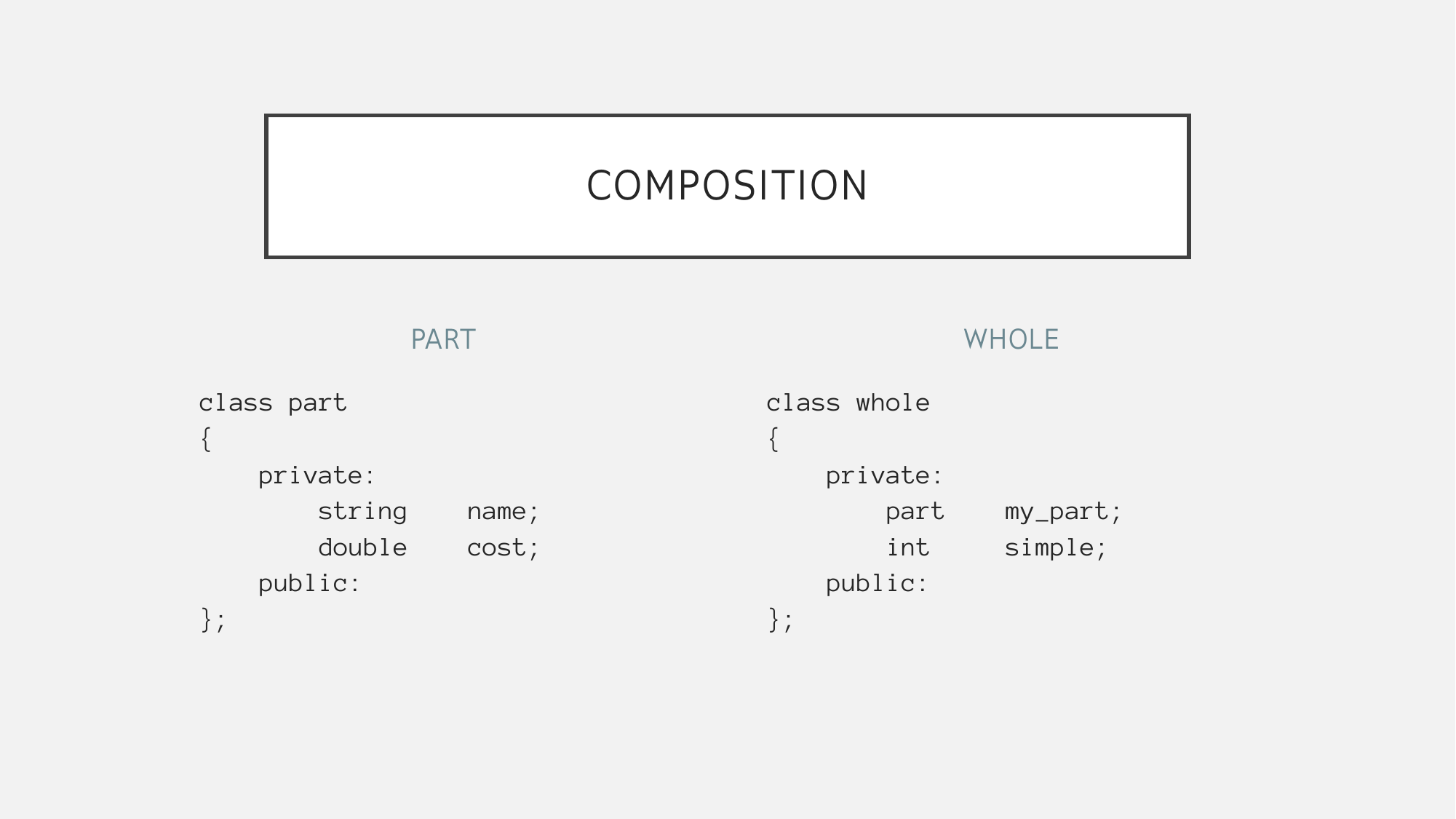

# Composition
Part
whole
class part
{
    private:
        string    name;
        double    cost;
    public:
};
class whole
{
    private:
        part    my_part;
        int     simple;
    public:
};